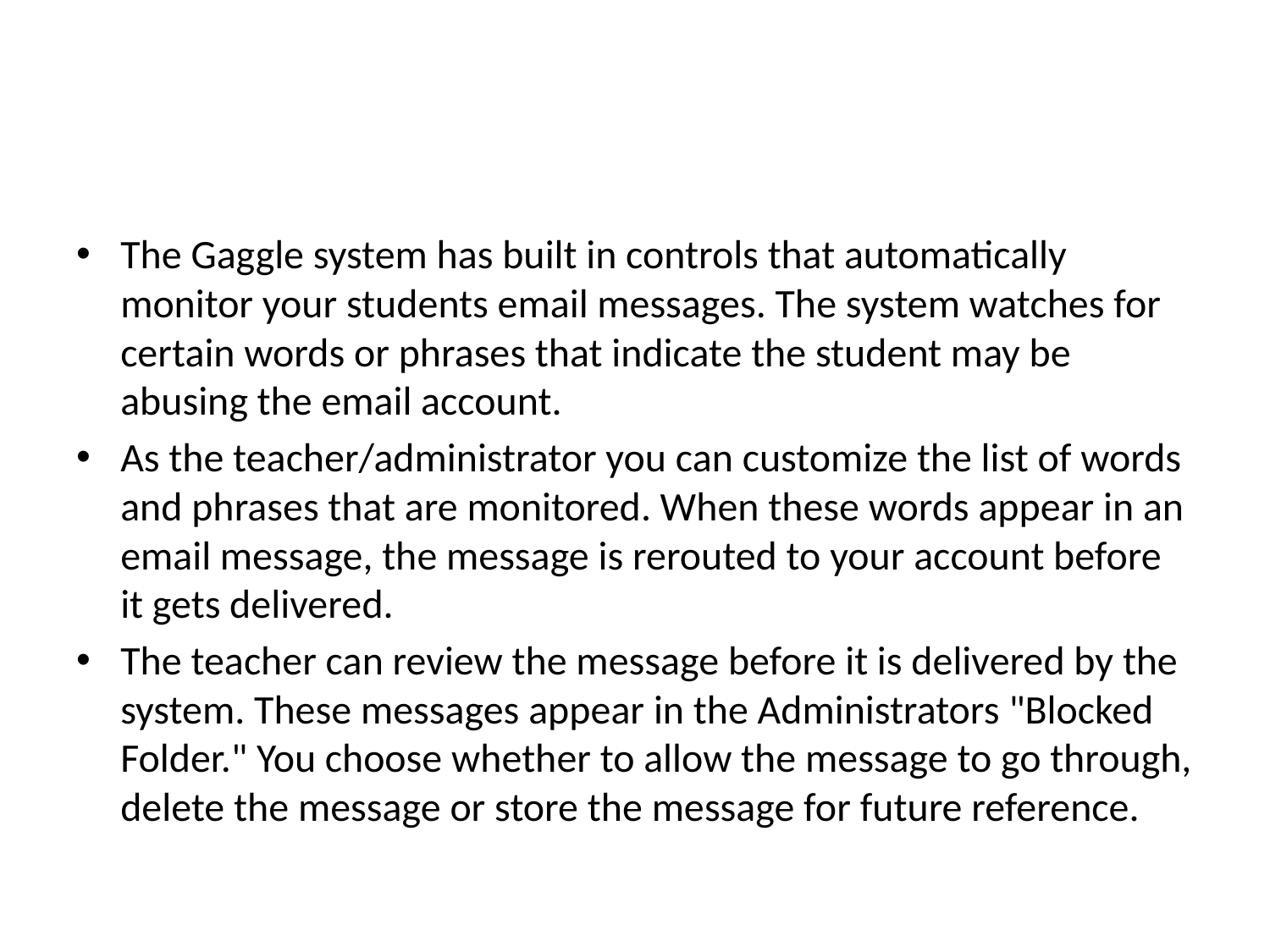

#
The Gaggle system has built in controls that automatically monitor your students email messages. The system watches for certain words or phrases that indicate the student may be abusing the email account.
As the teacher/administrator you can customize the list of words and phrases that are monitored. When these words appear in an email message, the message is rerouted to your account before it gets delivered.
The teacher can review the message before it is delivered by the system. These messages appear in the Administrators "Blocked Folder." You choose whether to allow the message to go through, delete the message or store the message for future reference.